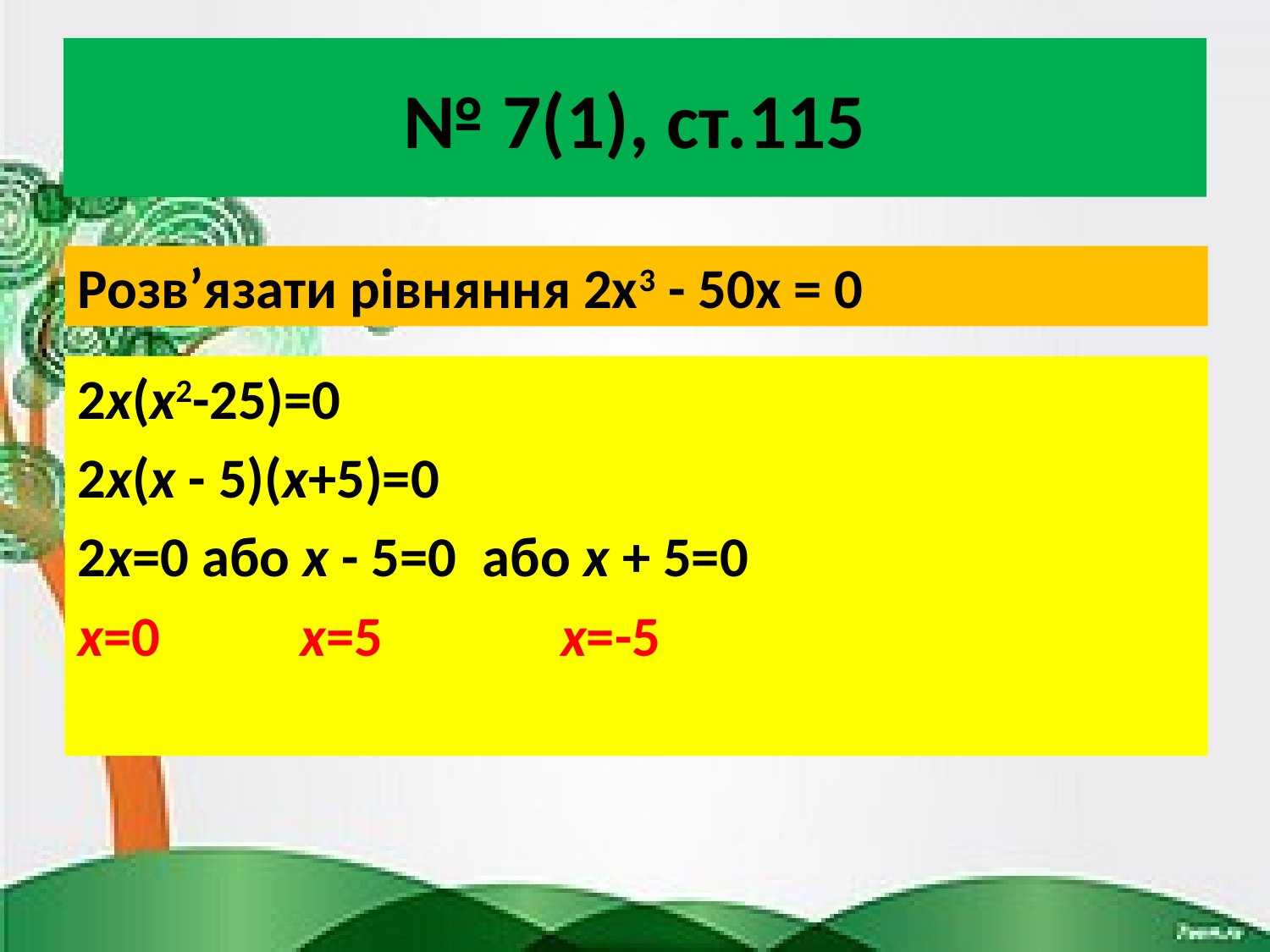

# № 7(1), ст.115
Розв’язати рівняння 2х3 - 50х = 0
2х(х2-25)=0
2х(х - 5)(х+5)=0
2х=0 або х - 5=0  або х + 5=0
х=0           х=5              х=-5